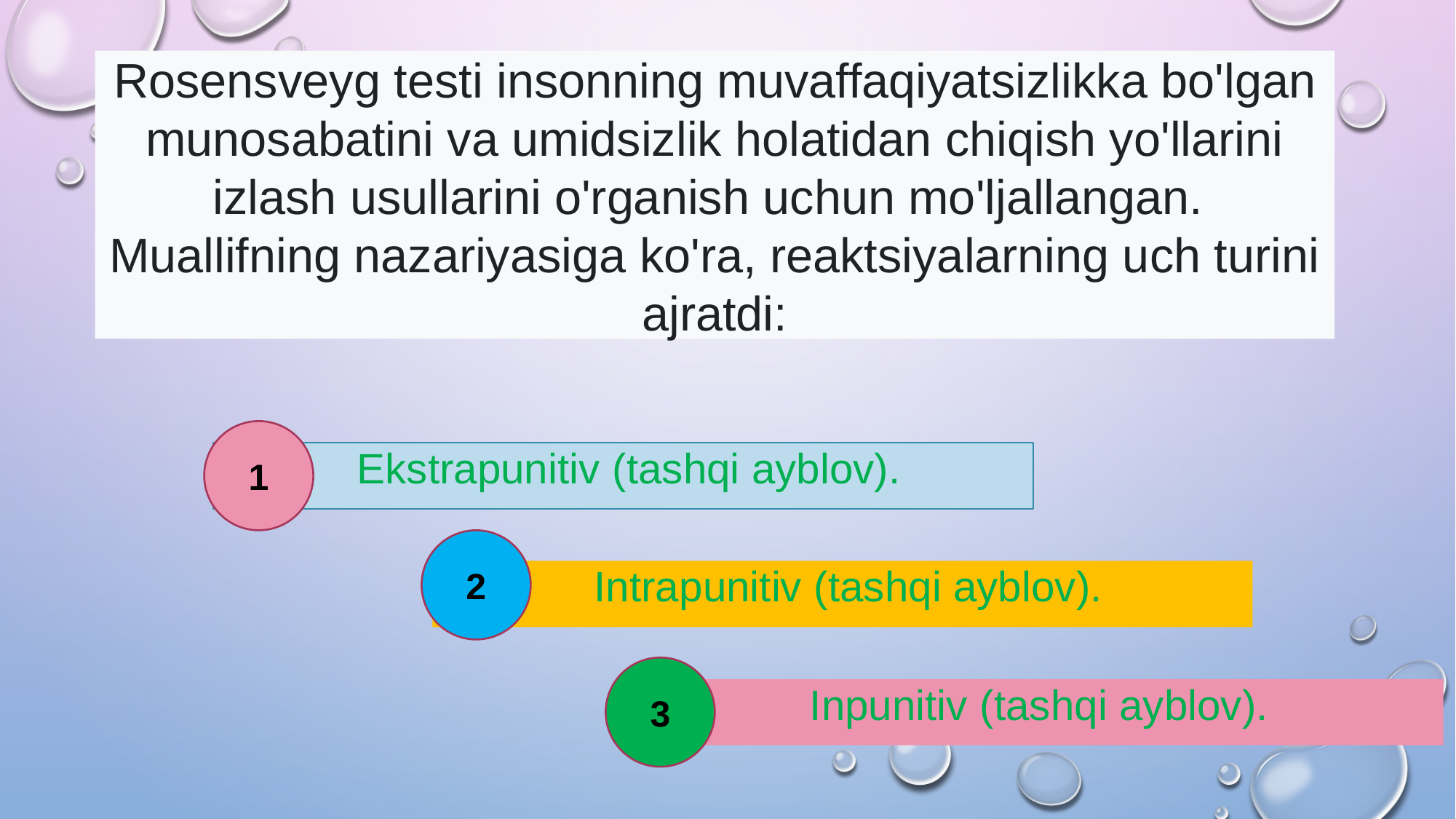

Rosensveyg testi insonning muvaffaqiyatsizlikka bo'lgan munosabatini va umidsizlik holatidan chiqish yo'llarini izlash usullarini o'rganish uchun mo'ljallangan.
Muallifning nazariyasiga ko'ra, reaktsiyalarning uch turini ajratdi:
1
 Ekstrapunitiv (tashqi ayblov).

2
 Intrapunitiv (tashqi ayblov).

3
 Inpunitiv (tashqi ayblov).